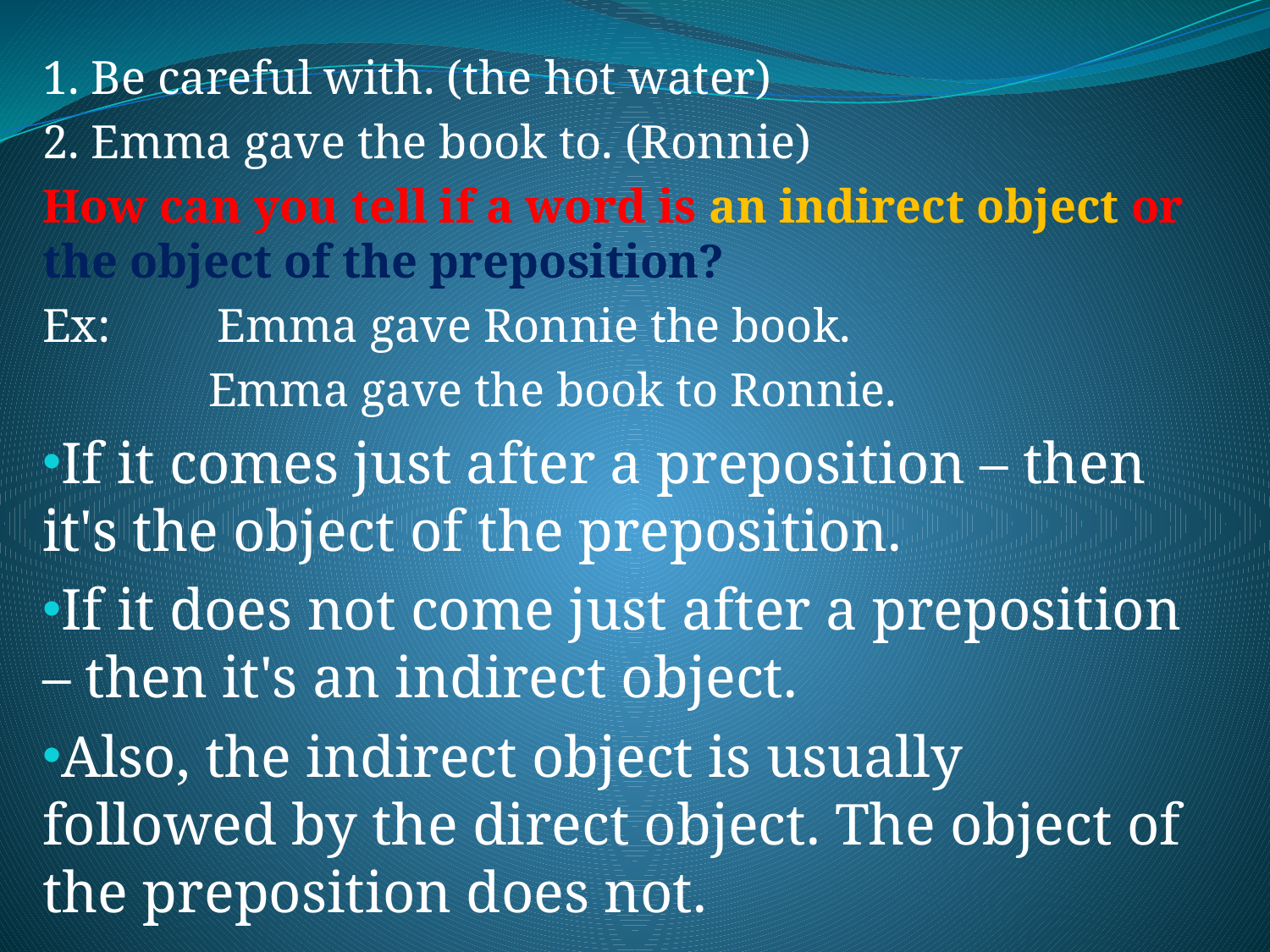

1. Be careful with. (the hot water)
2. Emma gave the book to. (Ronnie)
How can you tell if a word is an indirect object or the object of the preposition?
Ex:         Emma gave Ronnie the book.
              Emma gave the book to Ronnie.
If it comes just after a preposition – then it's the object of the preposition.
If it does not come just after a preposition – then it's an indirect object.
Also, the indirect object is usually followed by the direct object. The object of the preposition does not.

#